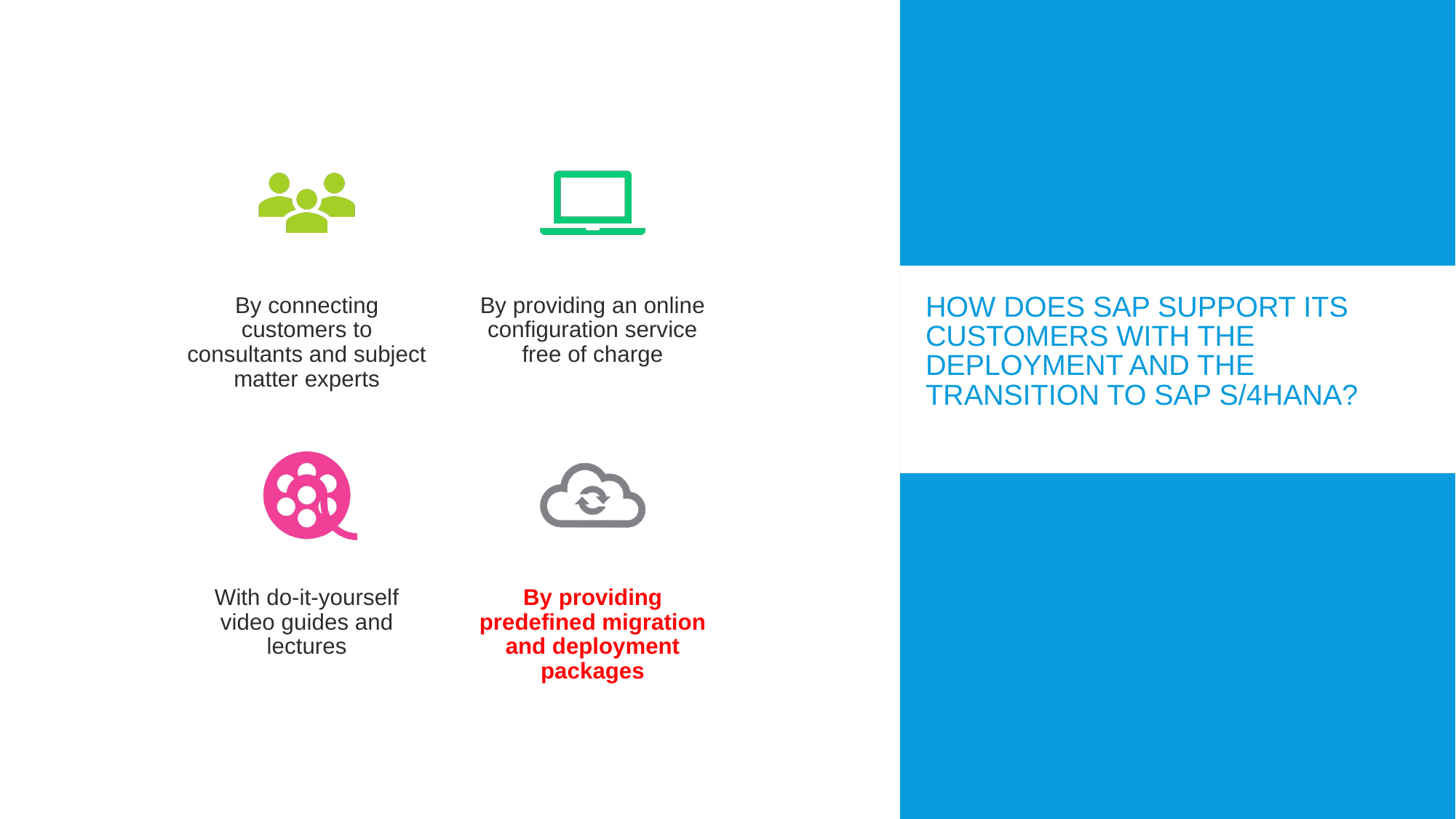

By connecting customers to consultants and subject matter experts
By providing an online configuration service free of charge
With do-it-yourself video guides and lectures
By providing predefined migration and deployment packages

# How does SAP support its customers with the deployment and the transition to SAP S/4HANA?